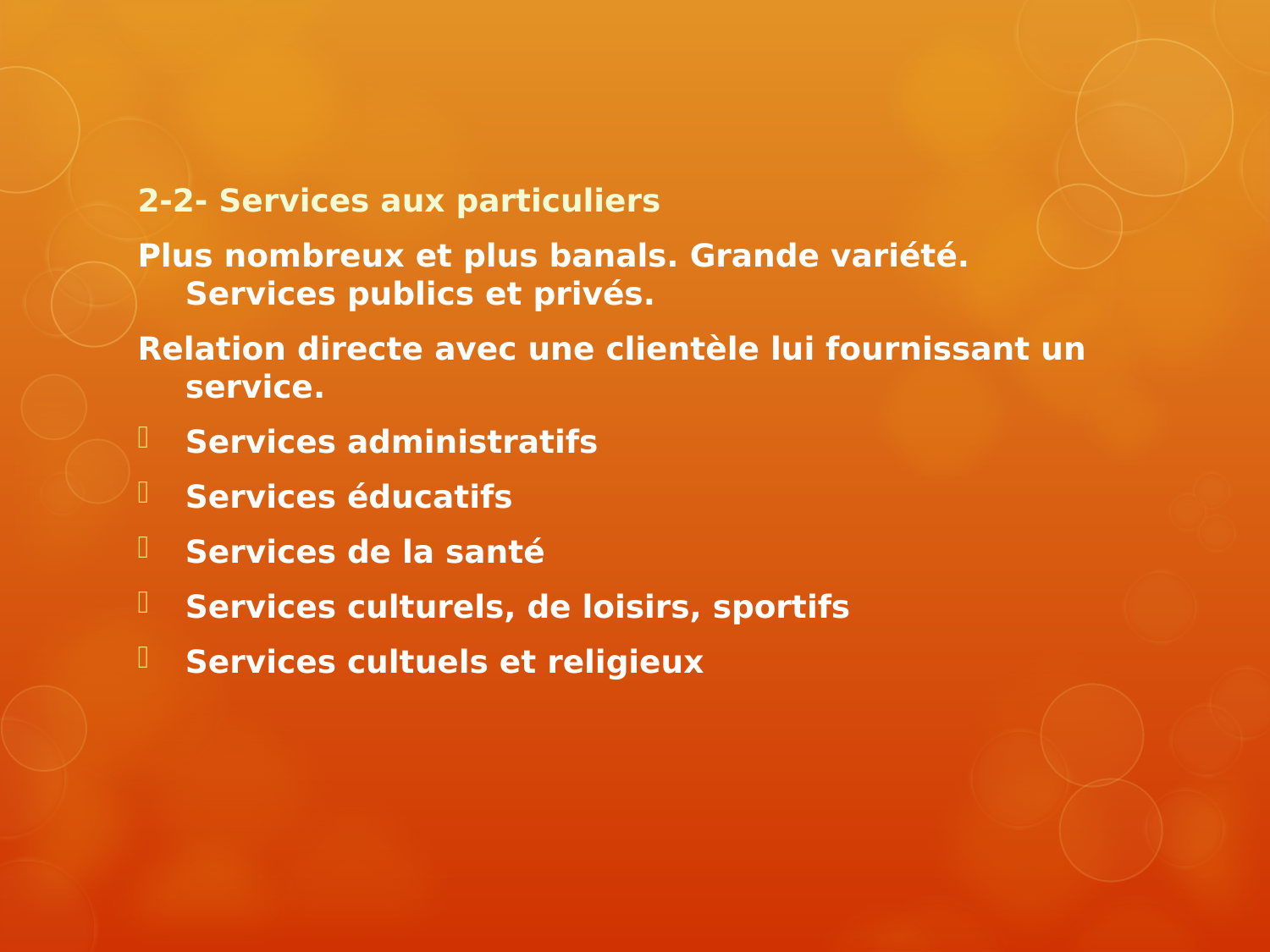

2-2- Services aux particuliers
Plus nombreux et plus banals. Grande variété. Services publics et privés.
Relation directe avec une clientèle lui fournissant un service.
Services administratifs
Services éducatifs
Services de la santé
Services culturels, de loisirs, sportifs
Services cultuels et religieux